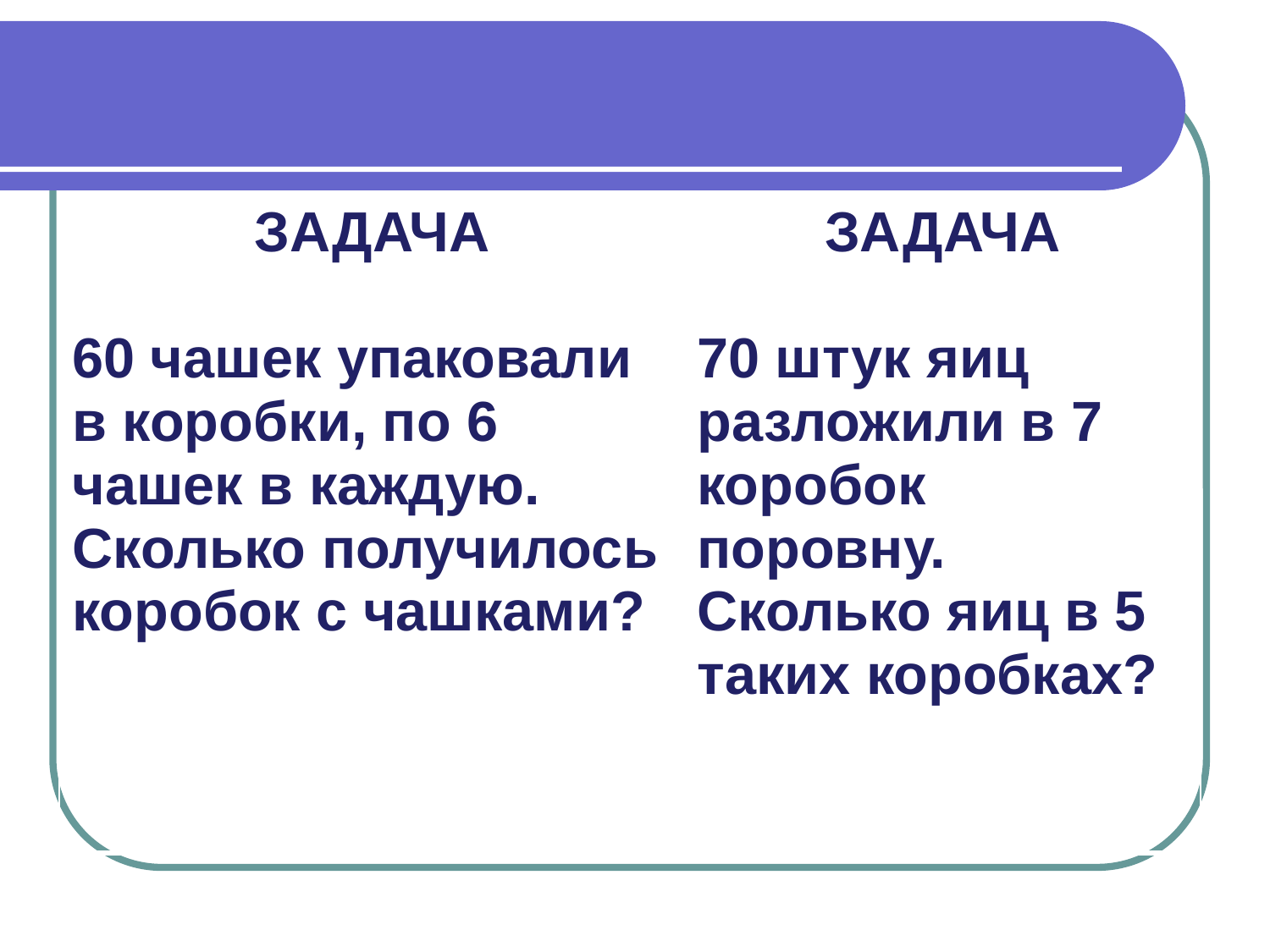

| ЗАДАЧА 60 чашек упаковали в коробки, по 6 чашек в каждую. Сколько получилось коробок с чашками? | ЗАДАЧА 70 штук яиц разложили в 7 коробок поровну. Сколько яиц в 5 таких коробках? |
| --- | --- |